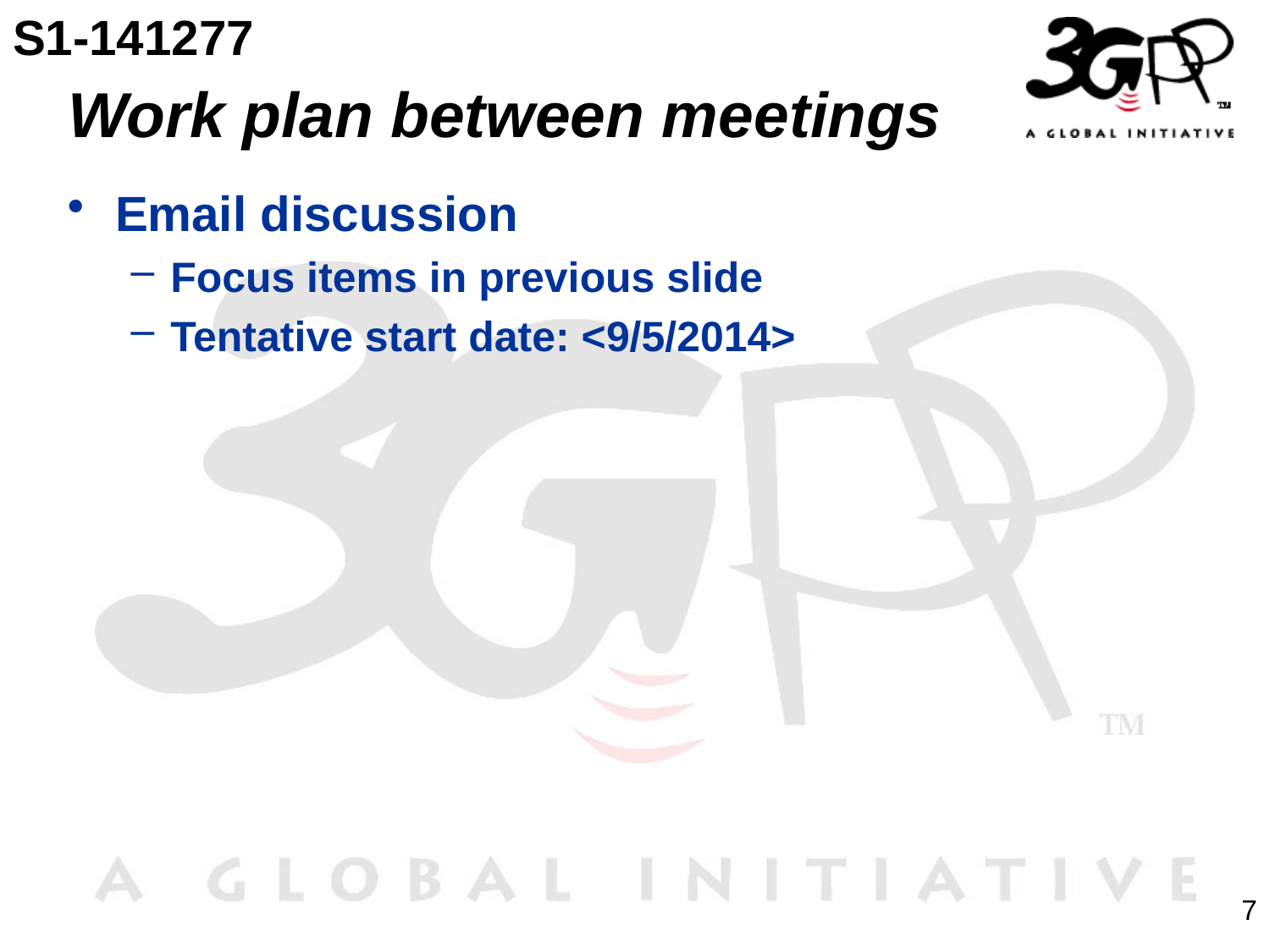

S1-141277
# Work plan between meetings
Email discussion
Focus items in previous slide
Tentative start date: <9/5/2014>
7